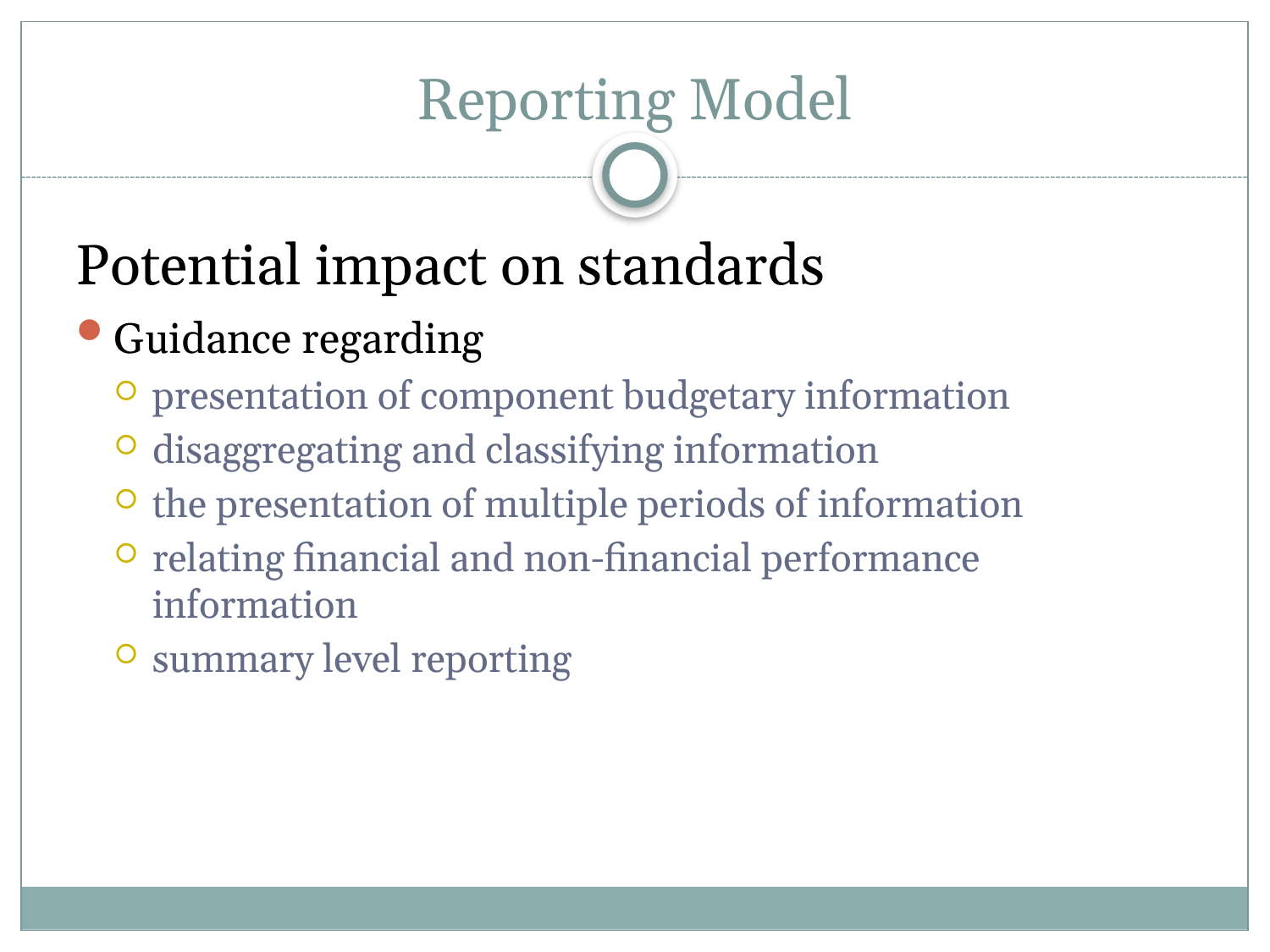

# Reporting Model
Potential impact on standards
Guidance regarding
presentation of component budgetary information
disaggregating and classifying information
the presentation of multiple periods of information
relating financial and non-financial performance information
summary level reporting